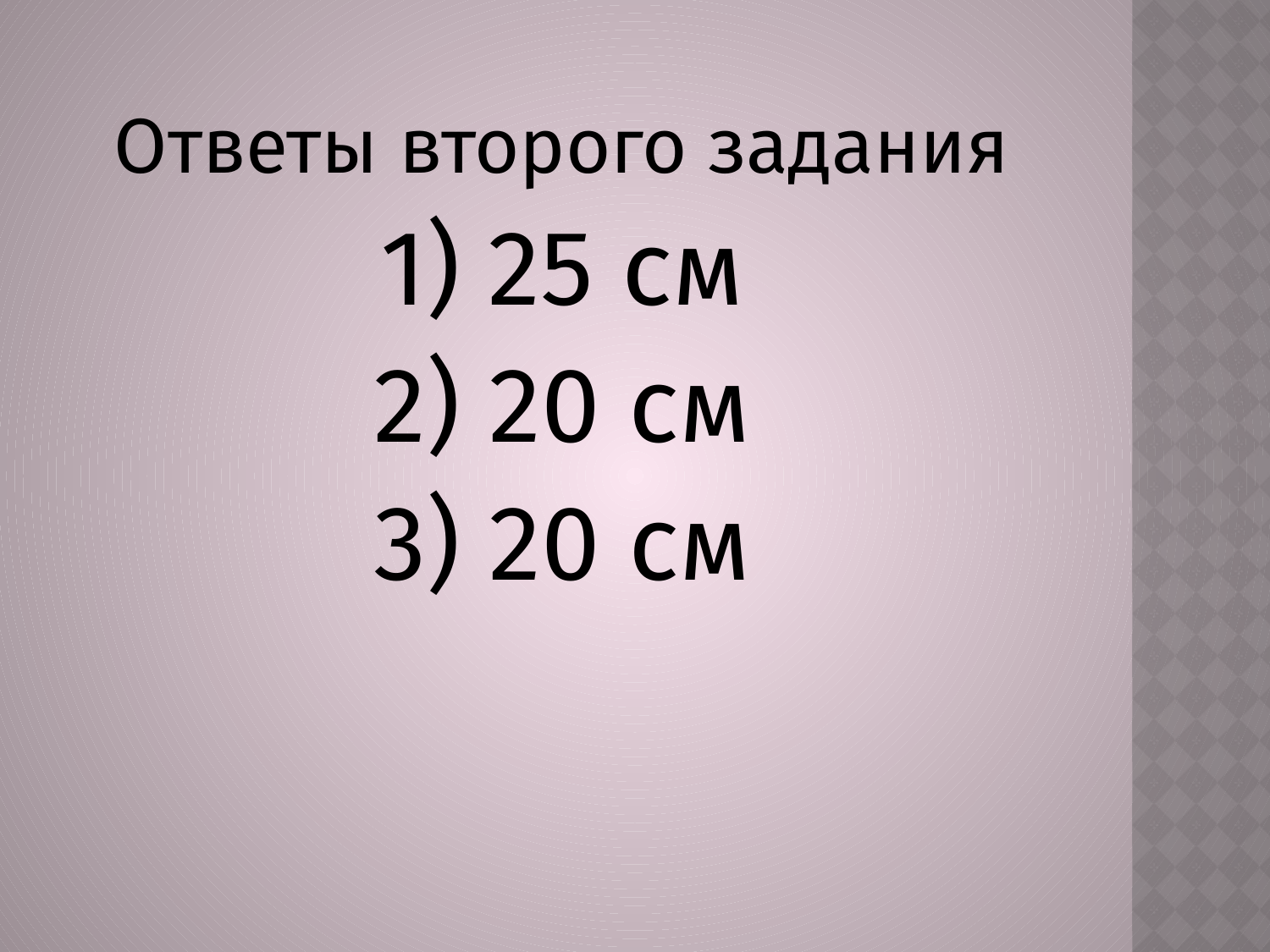

Ответы второго задания
1) 25 см
2) 20 см
3) 20 см